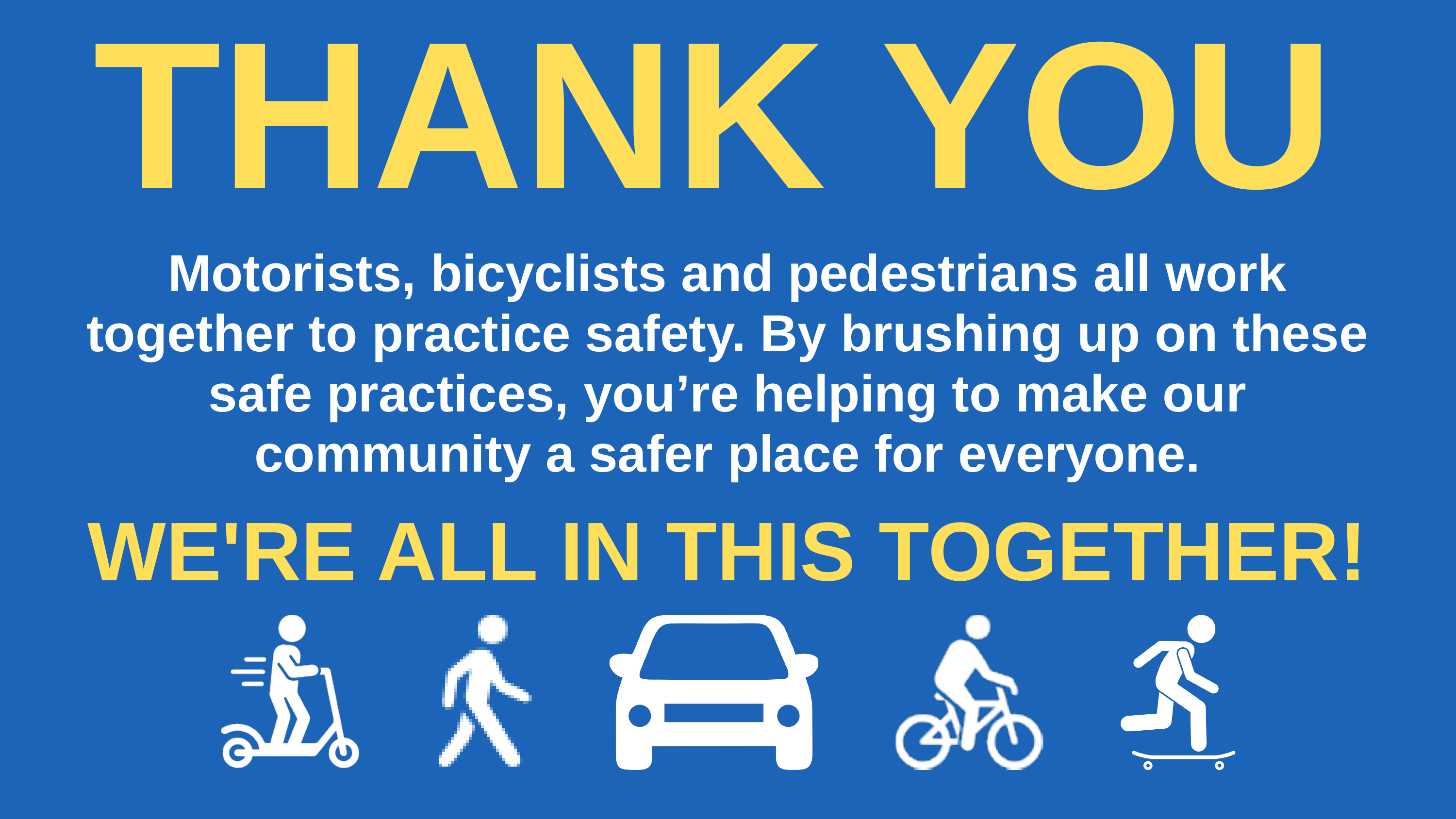

THANK YOU
Motorists, bicyclists and pedestrians all work together to practice safety. By brushing up on these safe practices, you’re helping to make our community a safer place for everyone.
WE'RE ALL IN THIS TOGETHER!